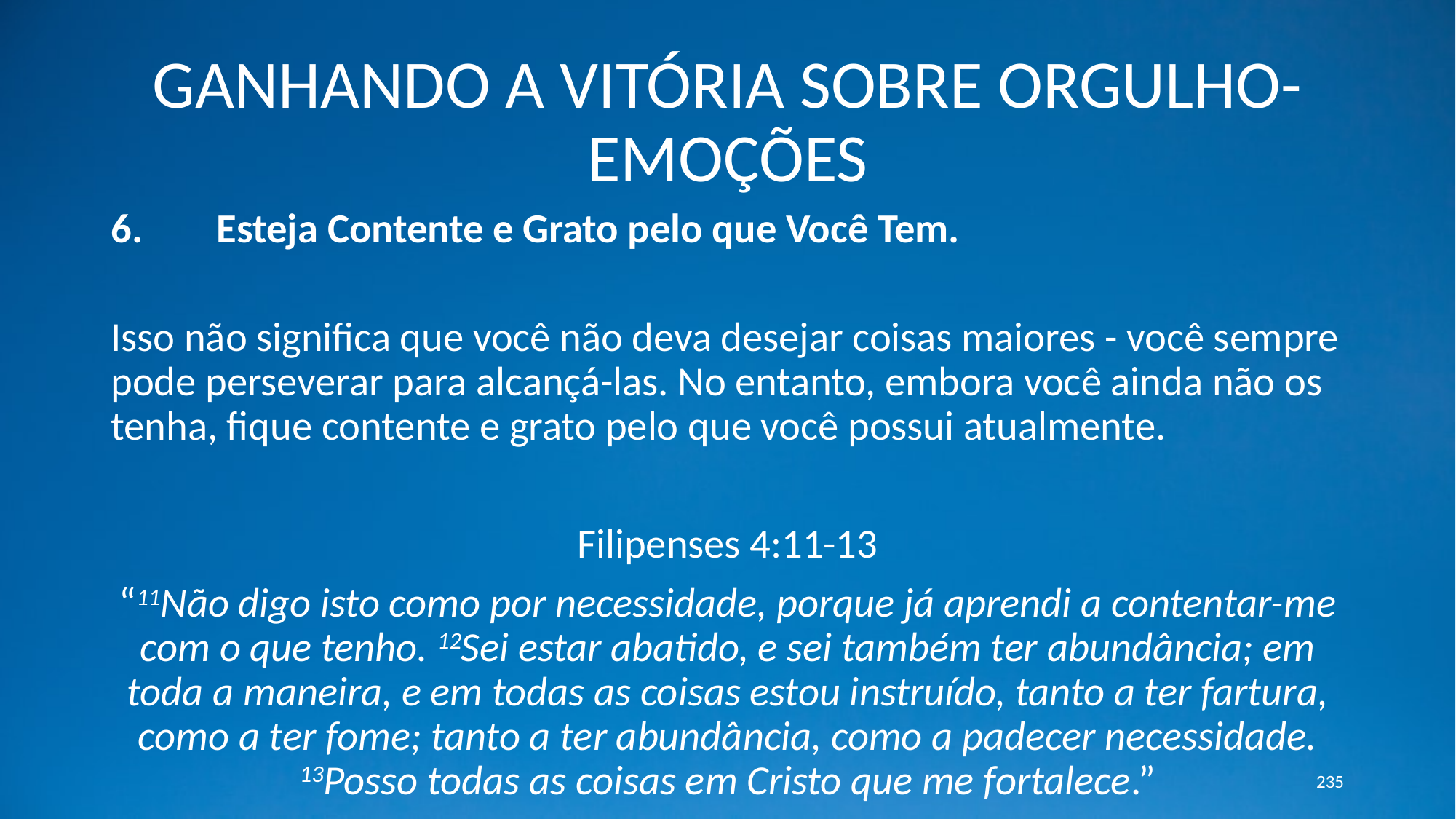

# GANHANDO A VITÓRIA SOBRE ORGULHO-EMOÇÕES
6.	Esteja Contente e Grato pelo que Você Tem.
Isso não significa que você não deva desejar coisas maiores - você sempre pode perseverar para alcançá-las. No entanto, embora você ainda não os tenha, fique contente e grato pelo que você possui atualmente.

Filipenses 4:11-13
“11Não digo isto como por necessidade, porque já aprendi a contentar-me com o que tenho. 12Sei estar abatido, e sei também ter abundância; em toda a maneira, e em todas as coisas estou instruído, tanto a ter fartura, como a ter fome; tanto a ter abundância, como a padecer necessidade. 13Posso todas as coisas em Cristo que me fortalece.”
235